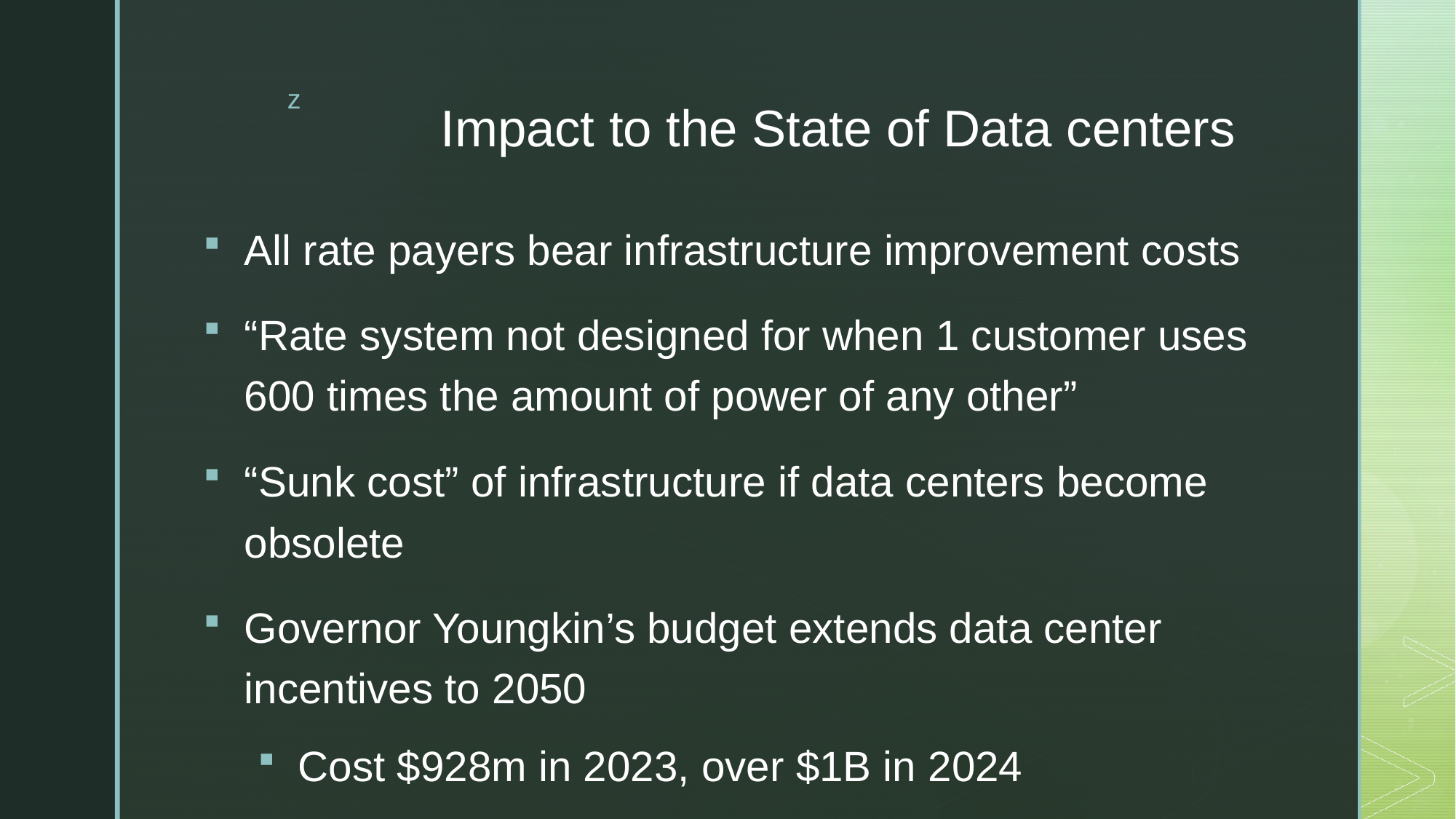

# Impact to the State of Data centers
All rate payers bear infrastructure improvement costs
“Rate system not designed for when 1 customer uses 600 times the amount of power of any other”
“Sunk cost” of infrastructure if data centers become obsolete
Governor Youngkin’s budget extends data center incentives to 2050
Cost $928m in 2023, over $1B in 2024